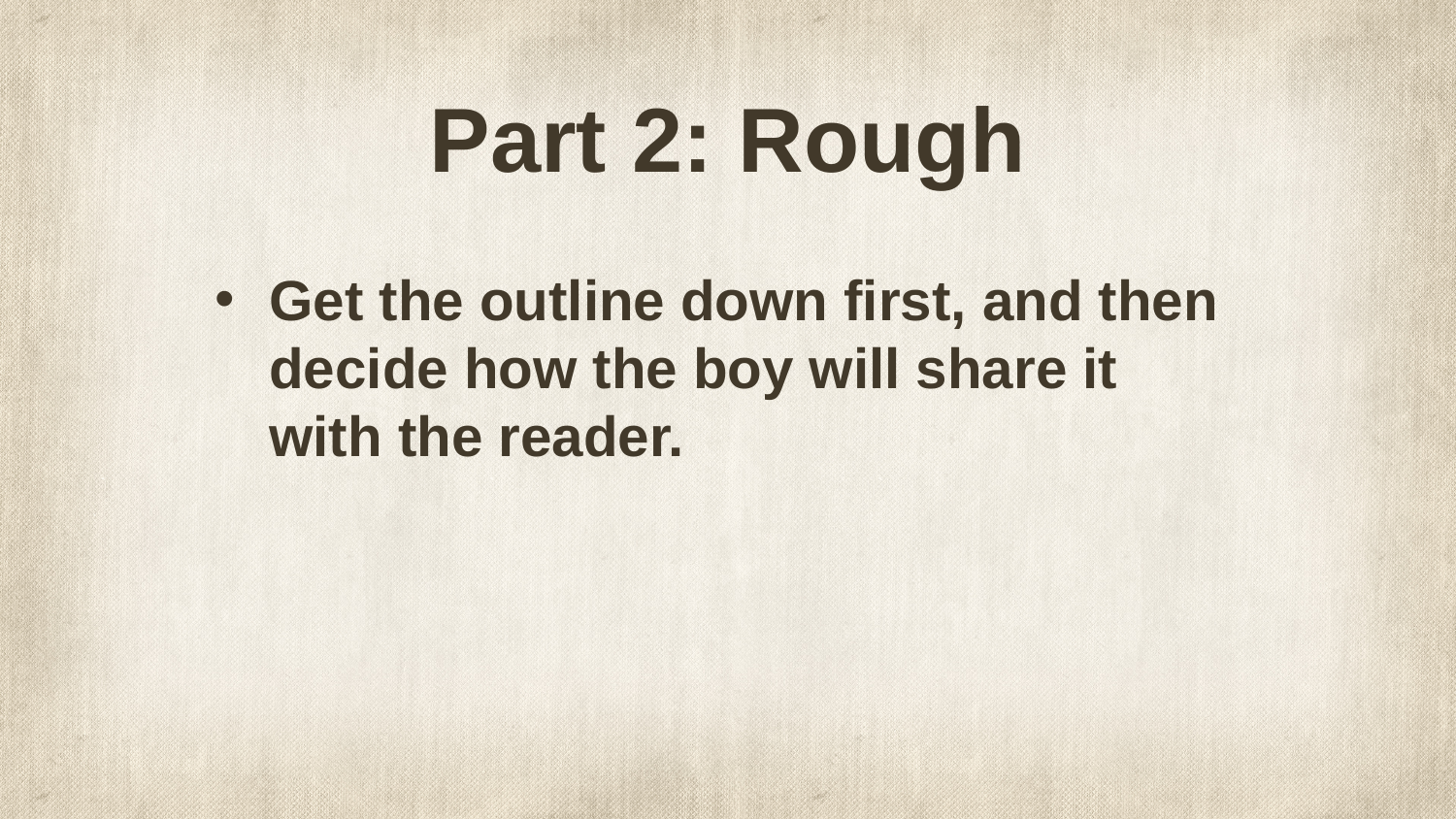

# Part 2: Rough
Get the outline down first, and then decide how the boy will share it with the reader.